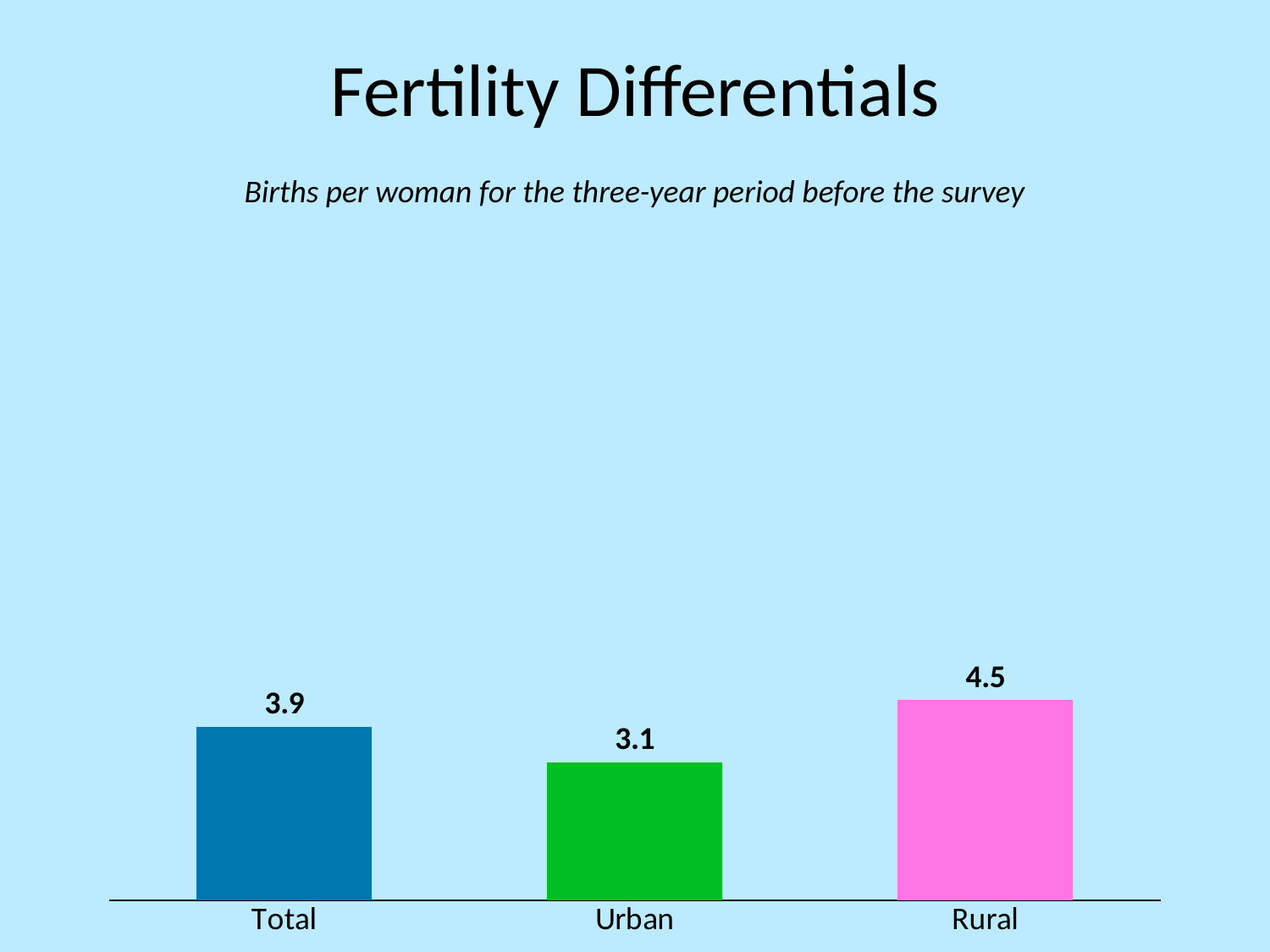

# Fertility Differentials
Births per woman for the three-year period before the survey

### Chart

| Category | Column1 |
|---|---|
| Total | 3.9 |
| Urban | 3.1 |
| Rural | 4.5 |